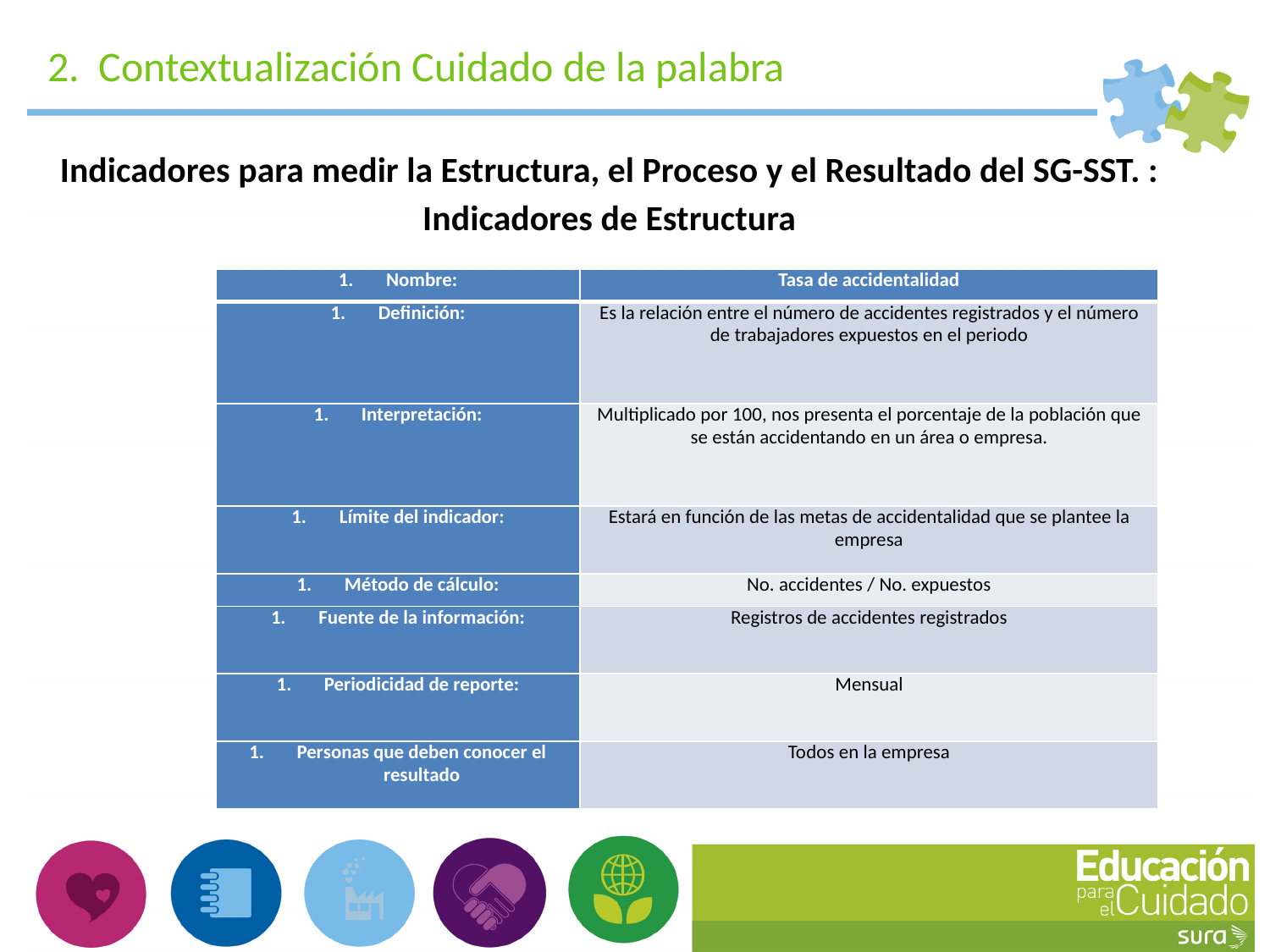

2.  Contextualización Cuidado de la palabra
Indicadores para medir la Estructura, el Proceso y el Resultado del SG-SST. : Indicadores de Estructura
| Nombre: | Tasa de accidentalidad |
| --- | --- |
| Definición: | Es la relación entre el número de accidentes registrados y el número de trabajadores expuestos en el periodo |
| Interpretación: | Multiplicado por 100, nos presenta el porcentaje de la población que se están accidentando en un área o empresa. |
| Límite del indicador: | Estará en función de las metas de accidentalidad que se plantee la empresa |
| Método de cálculo: | No. accidentes / No. expuestos |
| Fuente de la información: | Registros de accidentes registrados |
| Periodicidad de reporte: | Mensual |
| Personas que deben conocer el resultado | Todos en la empresa |